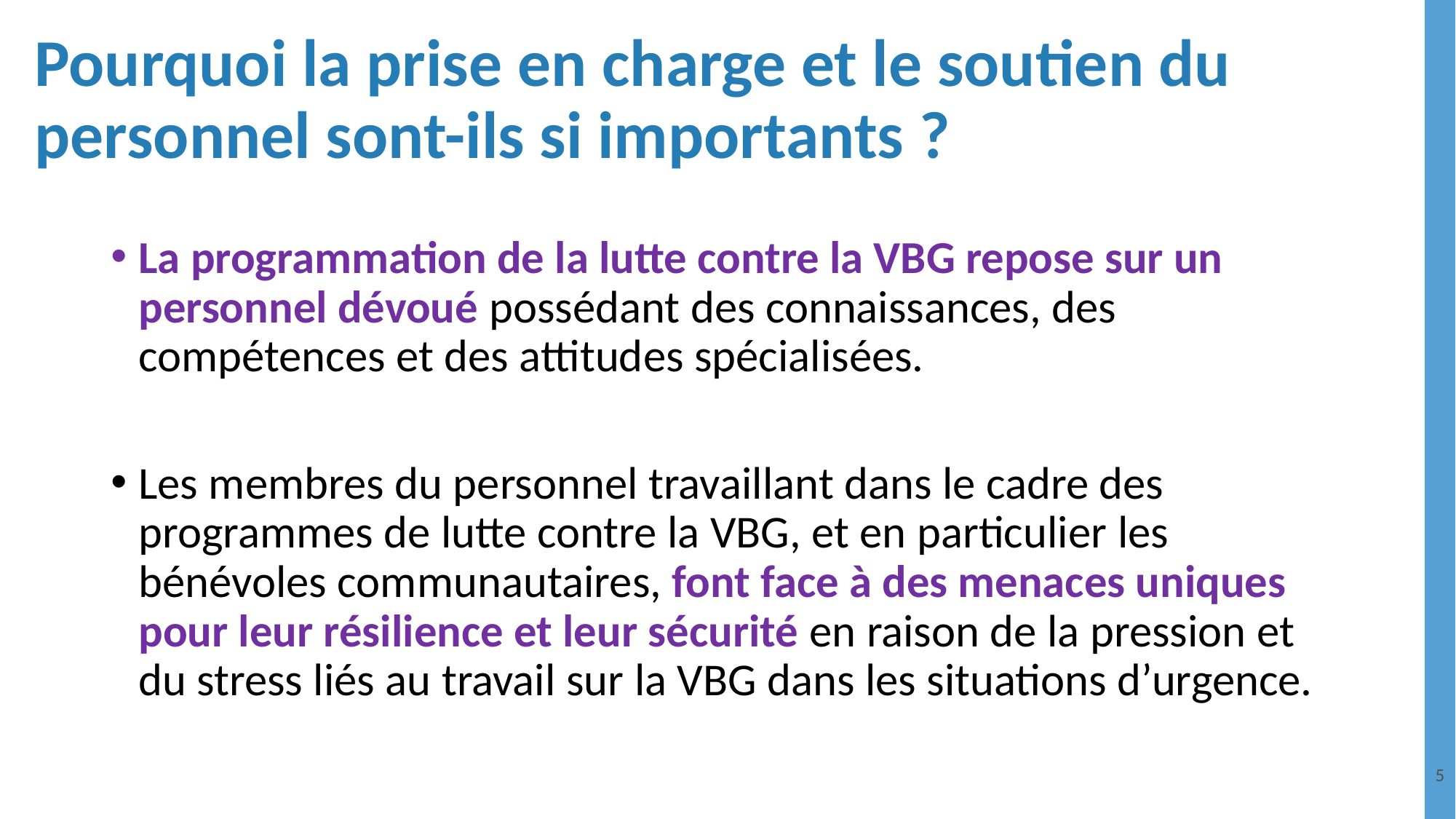

# Pourquoi la prise en charge et le soutien du personnel sont-ils si importants ?
La programmation de la lutte contre la VBG repose sur un personnel dévoué possédant des connaissances, des compétences et des attitudes spécialisées.

Les membres du personnel travaillant dans le cadre des programmes de lutte contre la VBG, et en particulier les bénévoles communautaires, font face à des menaces uniques pour leur résilience et leur sécurité en raison de la pression et du stress liés au travail sur la VBG dans les situations d’urgence.